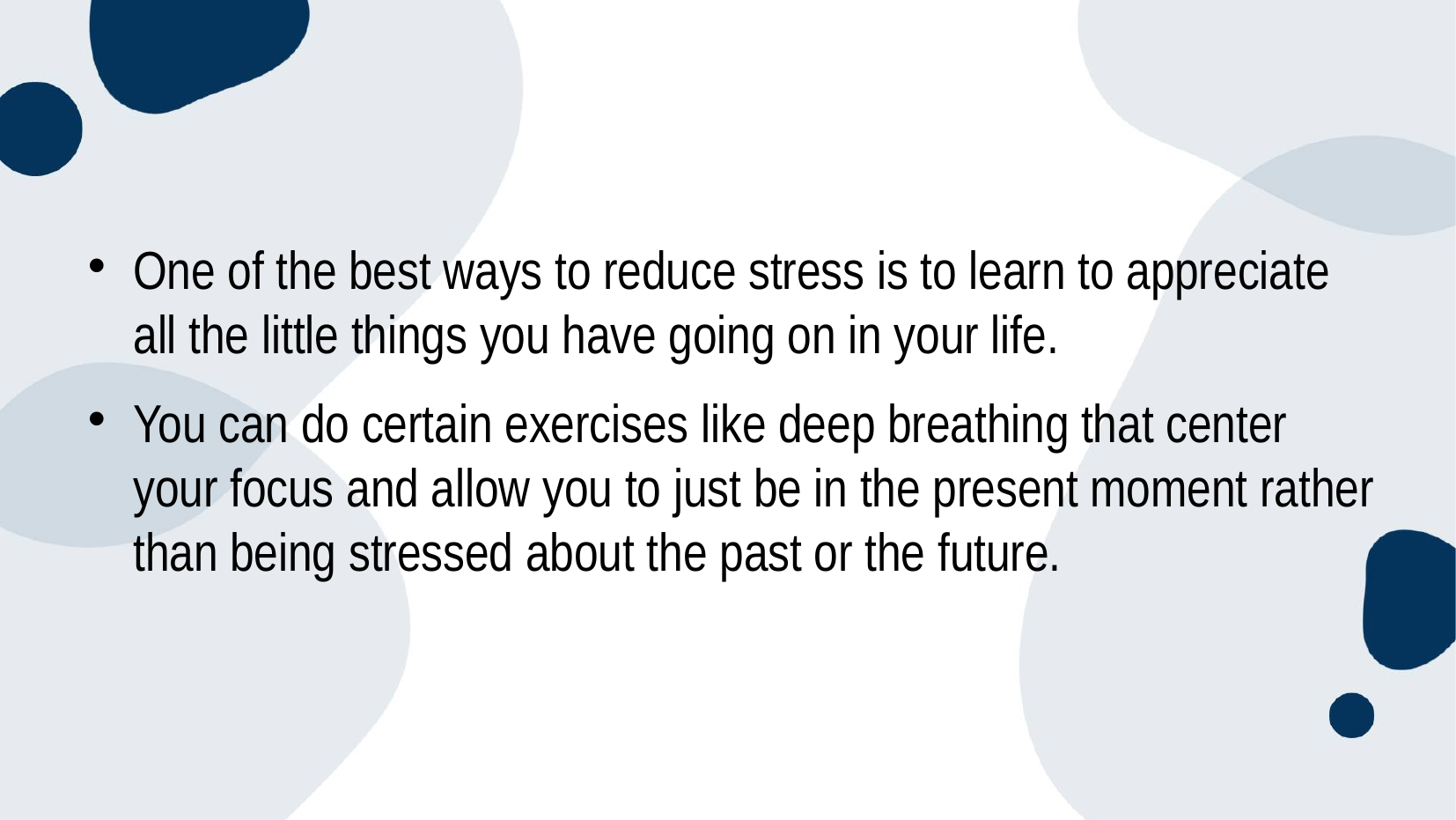

One of the best ways to reduce stress is to learn to appreciate all the little things you have going on in your life.
You can do certain exercises like deep breathing that center your focus and allow you to just be in the present moment rather than being stressed about the past or the future.